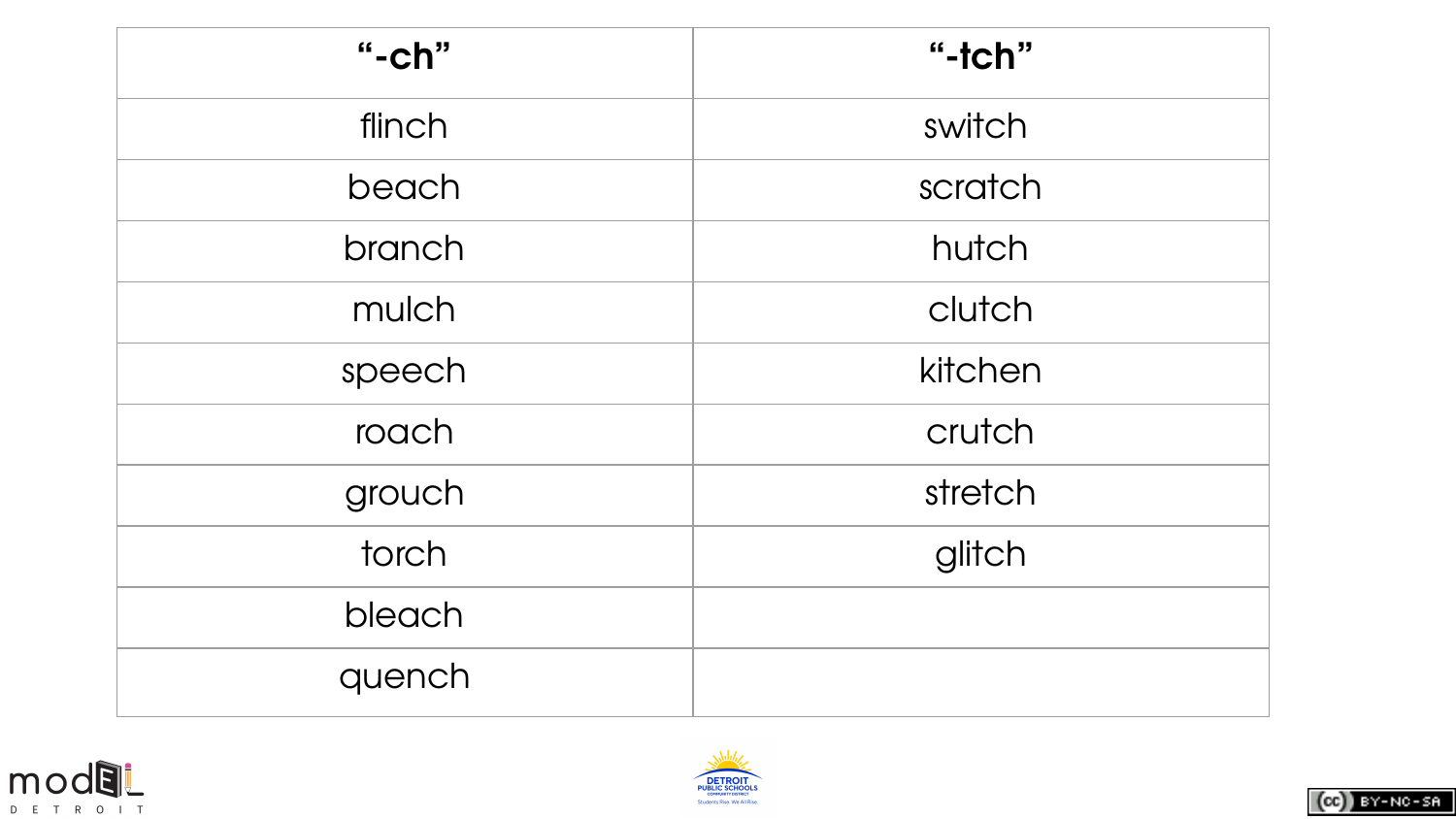

| “-ch” | “-tch” |
| --- | --- |
| flinch | switch |
| beach | scratch |
| branch | hutch |
| mulch | clutch |
| speech | kitchen |
| roach | crutch |
| grouch | stretch |
| torch | glitch |
| bleach |  |
| quench |  |